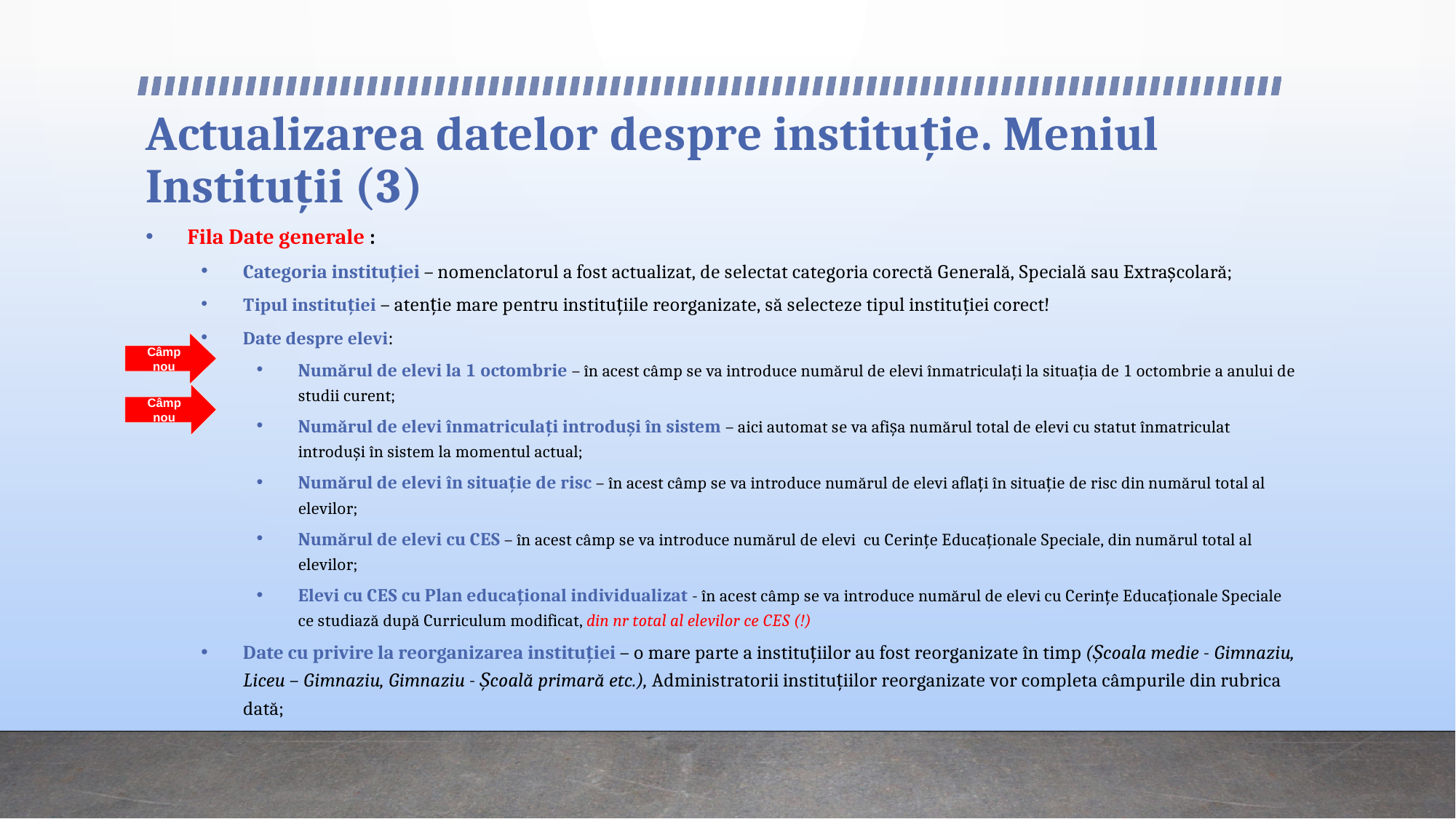

# Actualizarea datelor despre instituție. Meniul Instituții (3)
Fila Date generale :
Categoria instituției – nomenclatorul a fost actualizat, de selectat categoria corectă Generală, Specială sau Extrașcolară;
Tipul instituției – atenție mare pentru instituțiile reorganizate, să selecteze tipul instituției corect!
Date despre elevi:
Numărul de elevi la 1 octombrie – în acest câmp se va introduce numărul de elevi înmatriculați la situația de 1 octombrie a anului de studii curent;
Numărul de elevi înmatriculați introduși în sistem – aici automat se va afișa numărul total de elevi cu statut înmatriculat introduși în sistem la momentul actual;
Numărul de elevi în situație de risc – în acest câmp se va introduce numărul de elevi aflați în situație de risc din numărul total al elevilor;
Numărul de elevi cu CES – în acest câmp se va introduce numărul de elevi  cu Cerințe Educaționale Speciale, din numărul total al elevilor;
Elevi cu CES cu Plan educațional individualizat - în acest câmp se va introduce numărul de elevi cu Cerințe Educaționale Speciale ce studiază după Curriculum modificat, din nr total al elevilor ce CES (!)
Date cu privire la reorganizarea instituției – o mare parte a instituțiilor au fost reorganizate în timp (Școala medie - Gimnaziu, Liceu – Gimnaziu, Gimnaziu - Școală primară etc.), Administratorii instituțiilor reorganizate vor completa câmpurile din rubrica dată;

Câmp nou
Câmp nou